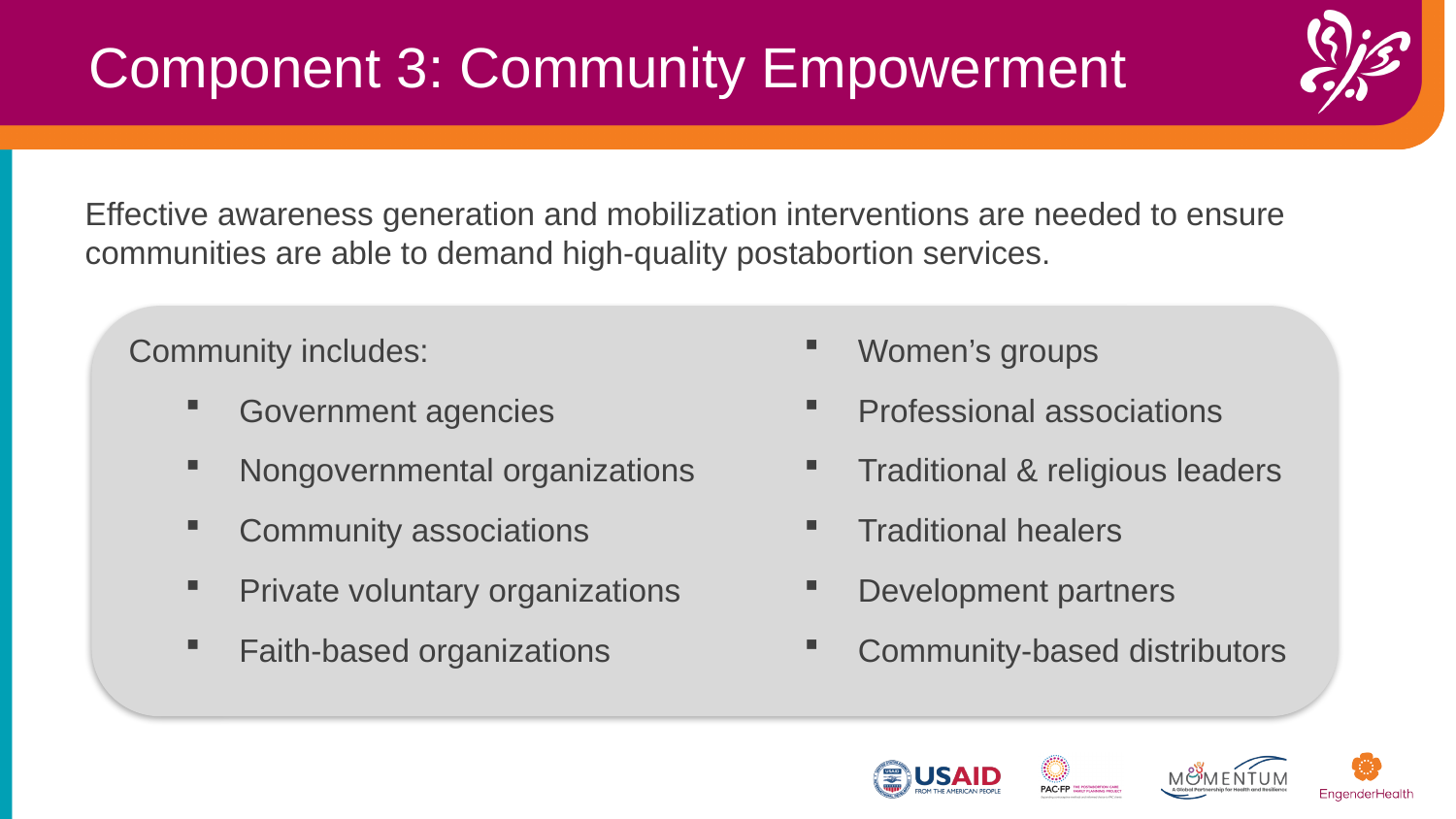

Component 3: Community Empowerment
Effective awareness generation and mobilization interventions are needed to ensure communities are able to demand high-quality postabortion services.

Community includes:
Government agencies​
Nongovernmental organizations
Community associations
Private voluntary organizations​
Faith-based organizations
Women’s groups​
Professional associations​
Traditional & religious leaders
Traditional healers
Development partners​
Community-based distributors